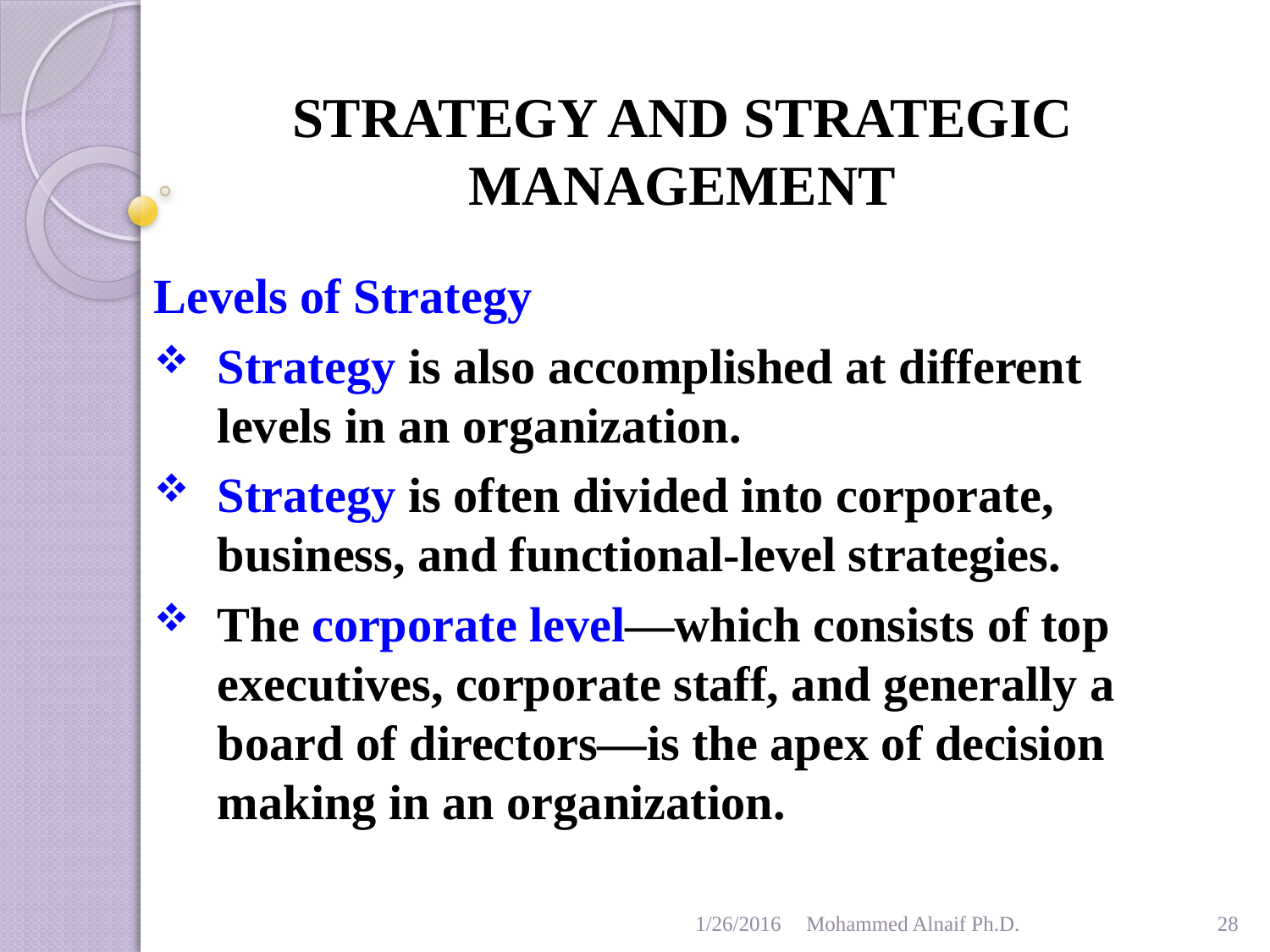

# STRATEGY AND STRATEGIC MANAGEMENT
Levels of Strategy
Strategy is also accomplished at different levels in an organization.
Strategy is often divided into corporate, business, and functional-level strategies.
The corporate level—which consists of top executives, corporate staff, and generally a board of directors—is the apex of decision making in an organization.
1/26/2016
Mohammed Alnaif Ph.D.
28